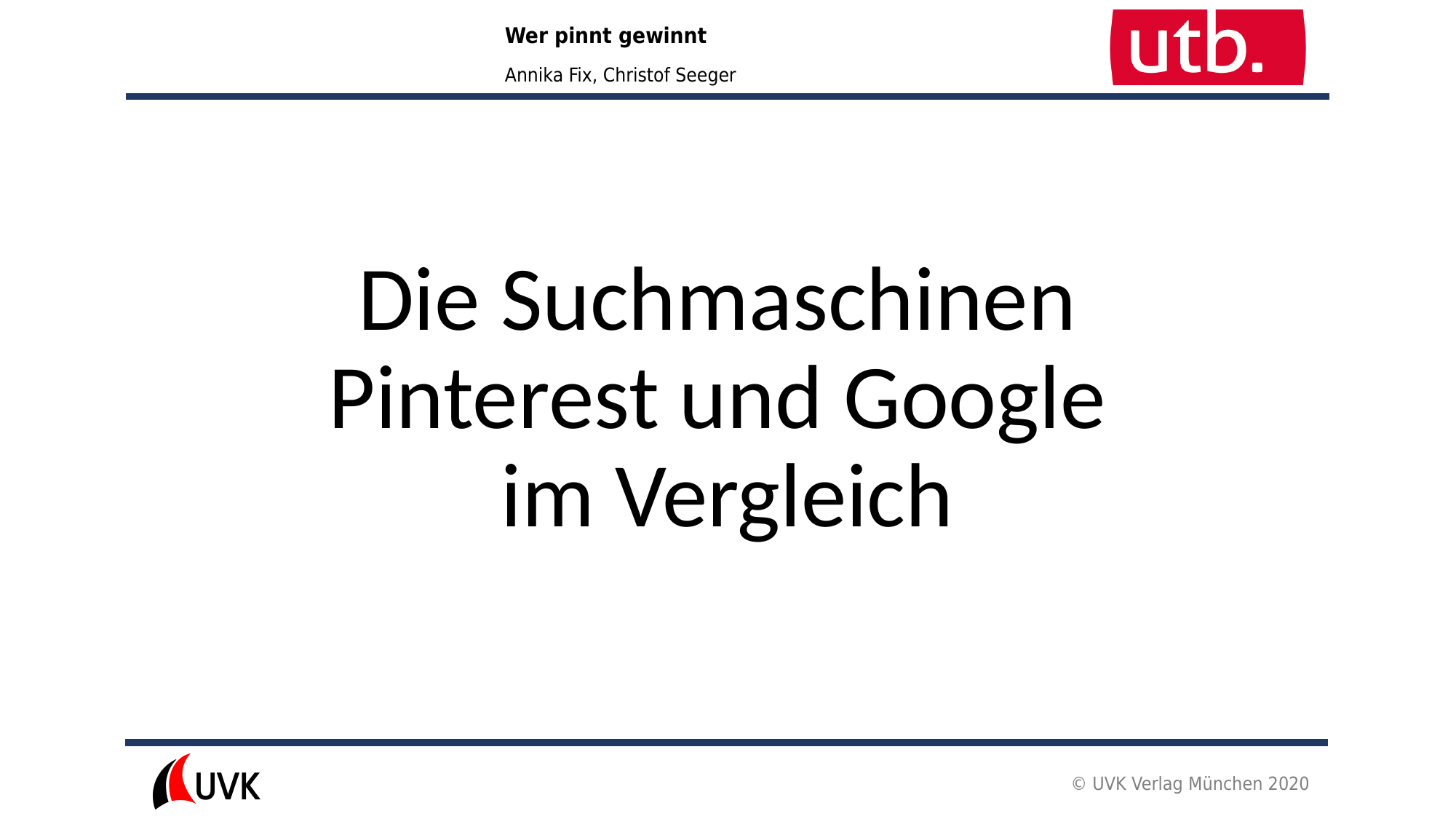

# Die Suchmaschinen Pinterest und Google im Vergleich